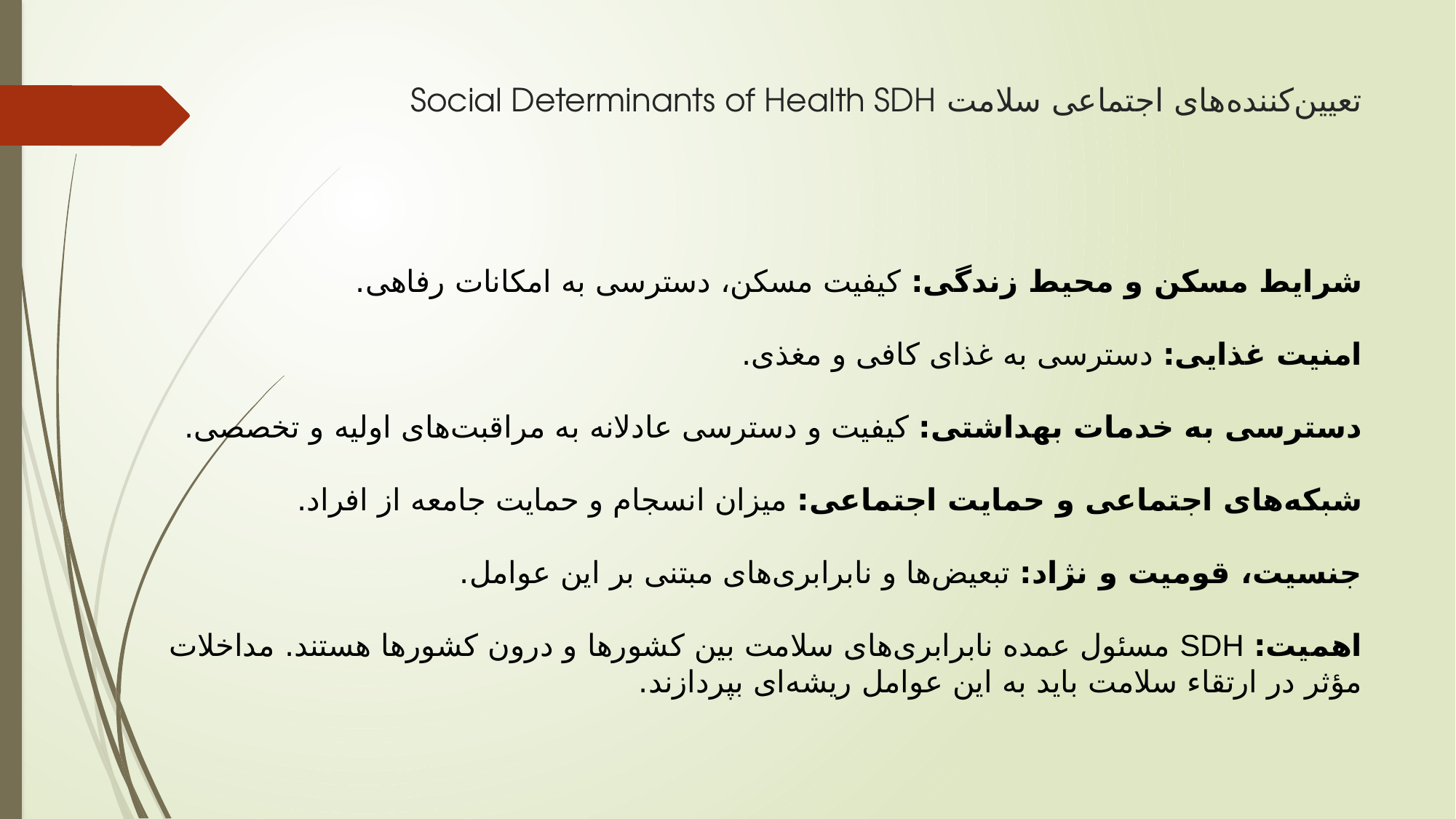

# تعیین‌کننده‌های اجتماعی سلامت Social Determinants of Health SDH
شرایط مسکن و محیط زندگی: کیفیت مسکن، دسترسی به امکانات رفاهی.

امنیت غذایی: دسترسی به غذای کافی و مغذی.

دسترسی به خدمات بهداشتی: کیفیت و دسترسی عادلانه به مراقبت‌های اولیه و تخصصی.

شبکه‌های اجتماعی و حمایت اجتماعی: میزان انسجام و حمایت جامعه از افراد.

جنسیت، قومیت و نژاد: تبعیض‌ها و نابرابری‌های مبتنی بر این عوامل.

اهمیت: SDH مسئول عمده نابرابری‌های سلامت بین کشورها و درون کشورها هستند. مداخلات مؤثر در ارتقاء سلامت باید به این عوامل ریشه‌ای بپردازند.